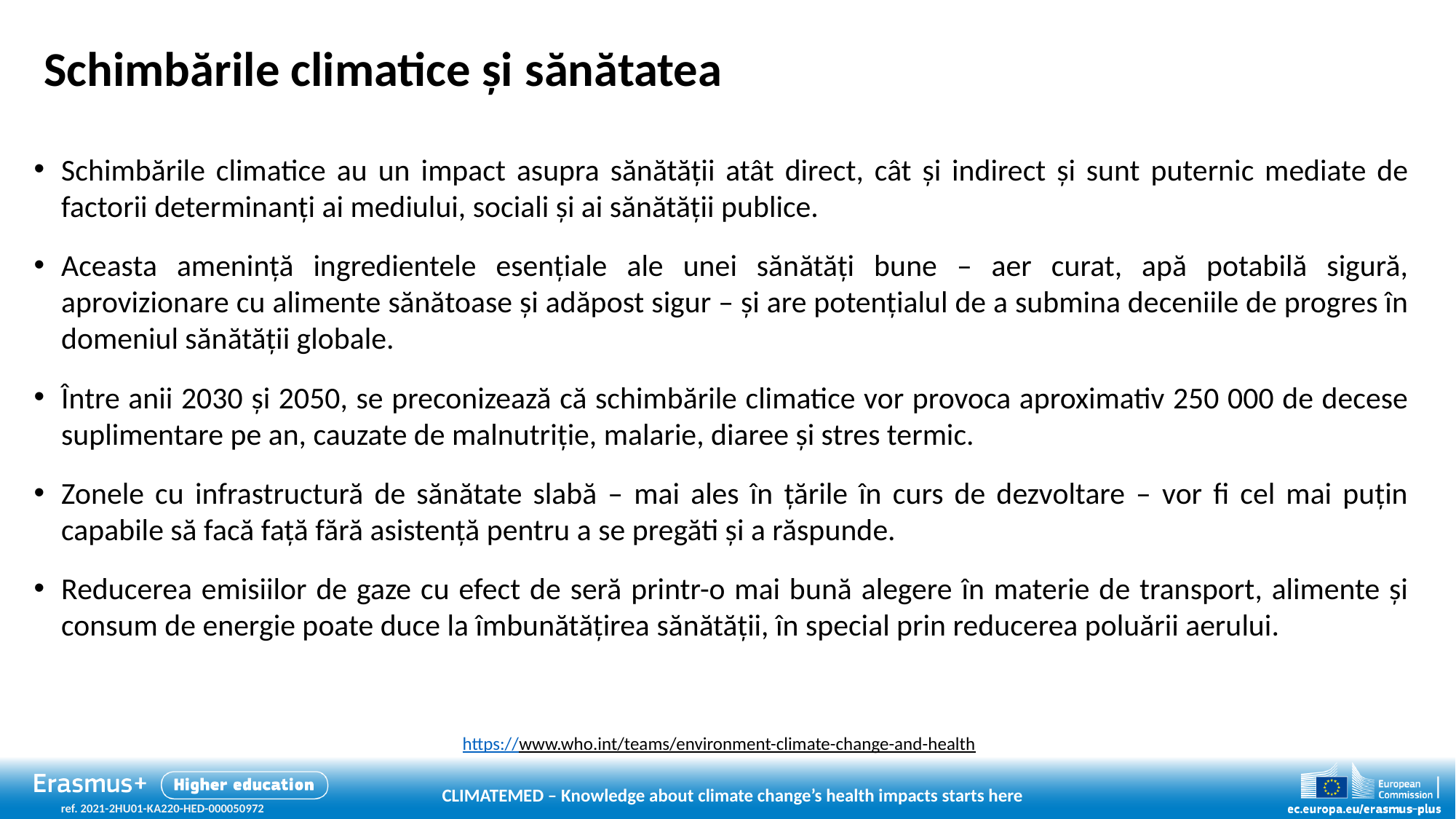

Schimbările climatice și sănătatea
Schimbările climatice au un impact asupra sănătății atât direct, cât și indirect și sunt puternic mediate de factorii determinanți ai mediului, sociali și ai sănătății publice.
Aceasta amenință ingredientele esențiale ale unei sănătăți bune – aer curat, apă potabilă sigură, aprovizionare cu alimente sănătoase și adăpost sigur – și are potențialul de a submina deceniile de progres în domeniul sănătății globale.
Între anii 2030 și 2050, se preconizează că schimbările climatice vor provoca aproximativ 250 000 de decese suplimentare pe an, cauzate de malnutriție, malarie, diaree și stres termic.
Zonele cu infrastructură de sănătate slabă – mai ales în țările în curs de dezvoltare – vor fi cel mai puțin capabile să facă față fără asistență pentru a se pregăti și a răspunde.
Reducerea emisiilor de gaze cu efect de seră printr-o mai bună alegere în materie de transport, alimente și consum de energie poate duce la îmbunătățirea sănătății, în special prin reducerea poluării aerului.

https://www.who.int/teams/environment-climate-change-and-health